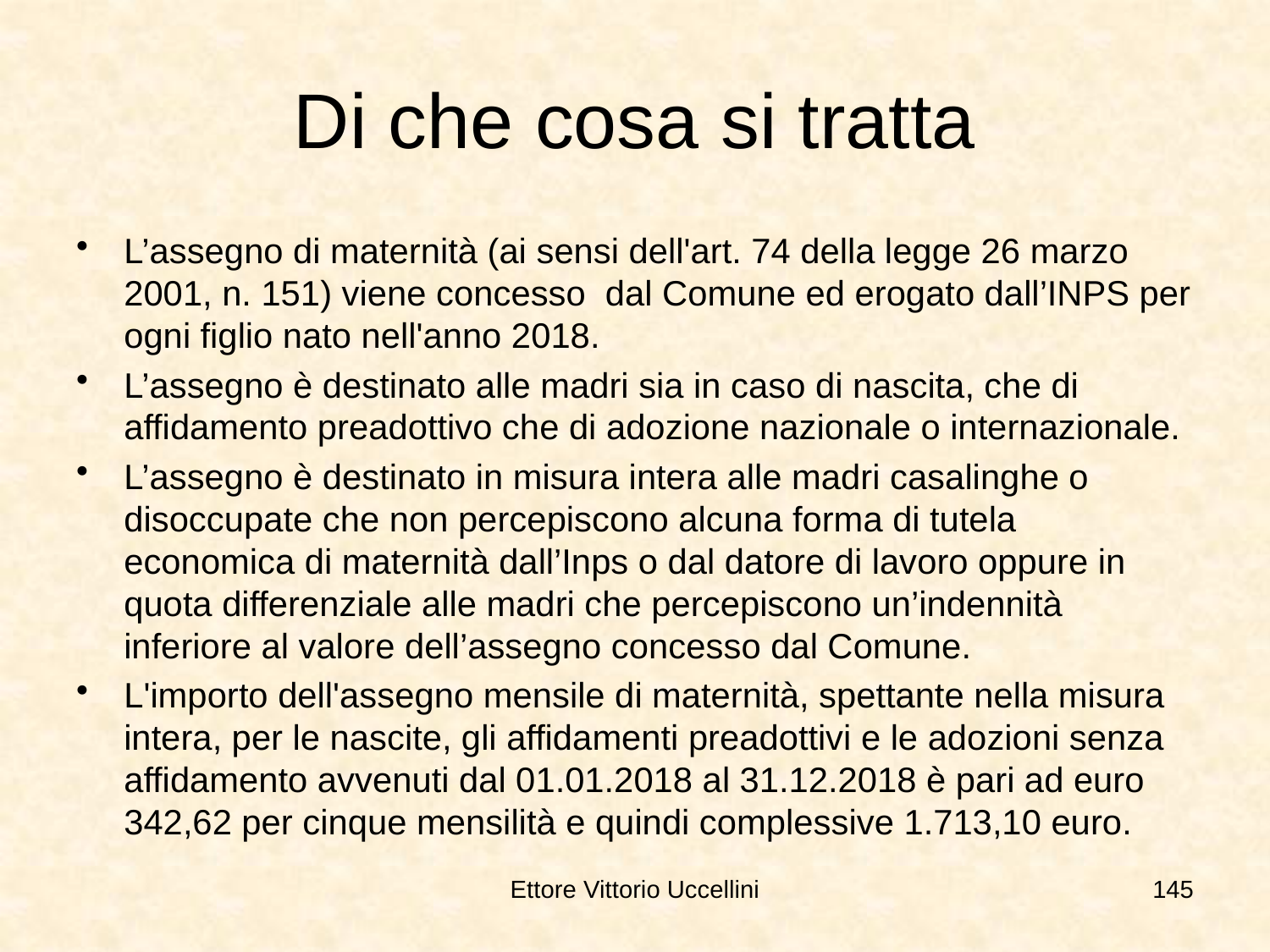

# Di che cosa si tratta
L’assegno di maternità (ai sensi dell'art. 74 della legge 26 marzo 2001, n. 151) viene concesso  dal Comune ed erogato dall’INPS per ogni figlio nato nell'anno 2018.
L’assegno è destinato alle madri sia in caso di nascita, che di affidamento preadottivo che di adozione nazionale o internazionale.
L’assegno è destinato in misura intera alle madri casalinghe o disoccupate che non percepiscono alcuna forma di tutela economica di maternità dall’Inps o dal datore di lavoro oppure in quota differenziale alle madri che percepiscono un’indennità inferiore al valore dell’assegno concesso dal Comune.
L'importo dell'assegno mensile di maternità, spettante nella misura intera, per le nascite, gli affidamenti preadottivi e le adozioni senza affidamento avvenuti dal 01.01.2018 al 31.12.2018 è pari ad euro 342,62 per cinque mensilità e quindi complessive 1.713,10 euro.

Ettore Vittorio Uccellini
145